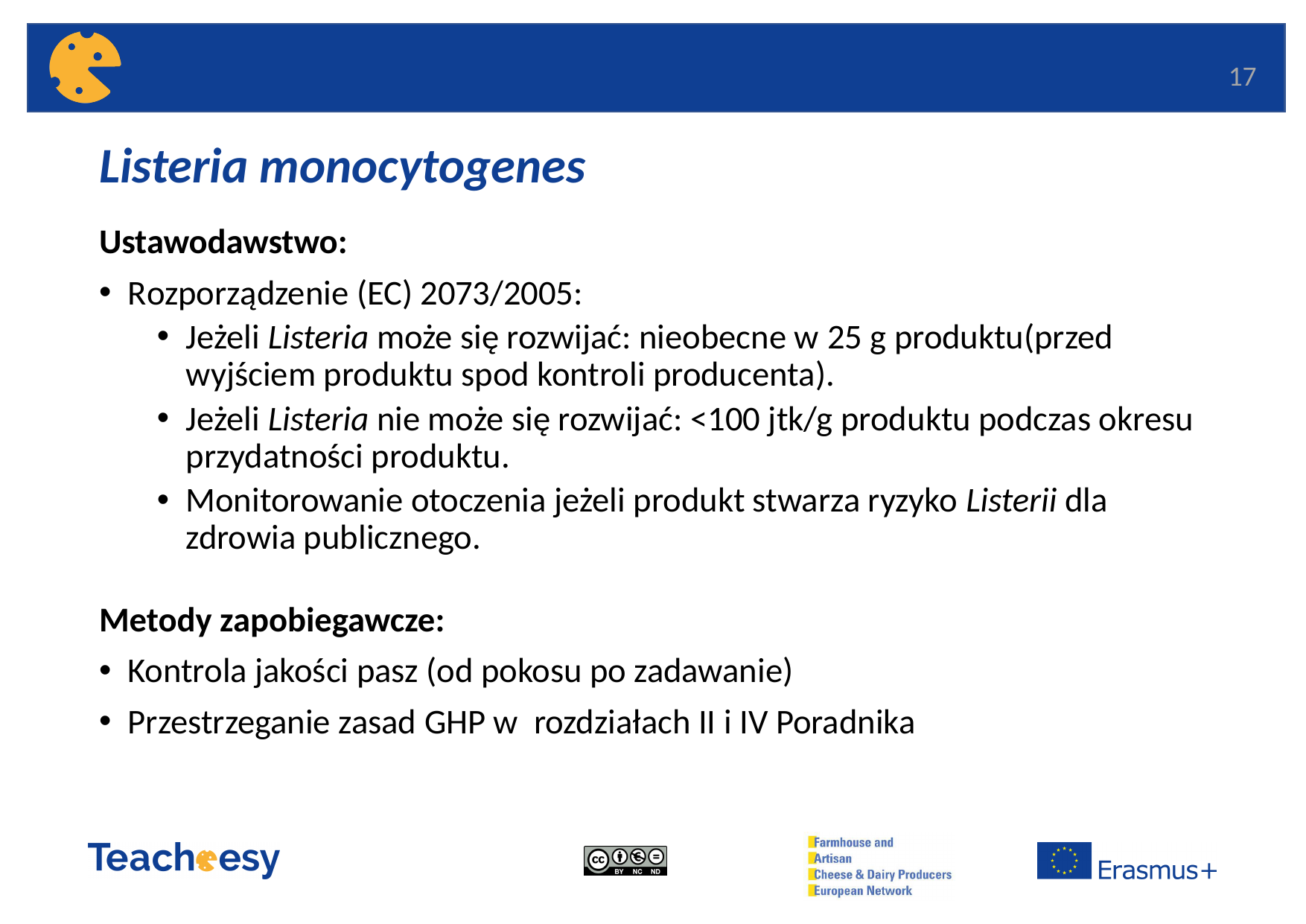

17
# Listeria monocytogenes
Ustawodawstwo:
Rozporządzenie (EC) 2073/2005:
Jeżeli Listeria może się rozwijać: nieobecne w 25 g produktu(przed wyjściem produktu spod kontroli producenta).
Jeżeli Listeria nie może się rozwijać: <100 jtk/g produktu podczas okresu przydatności produktu.
Monitorowanie otoczenia jeżeli produkt stwarza ryzyko Listerii dla zdrowia publicznego.

Metody zapobiegawcze:
Kontrola jakości pasz (od pokosu po zadawanie)
Przestrzeganie zasad GHP w  rozdziałach II i IV Poradnika